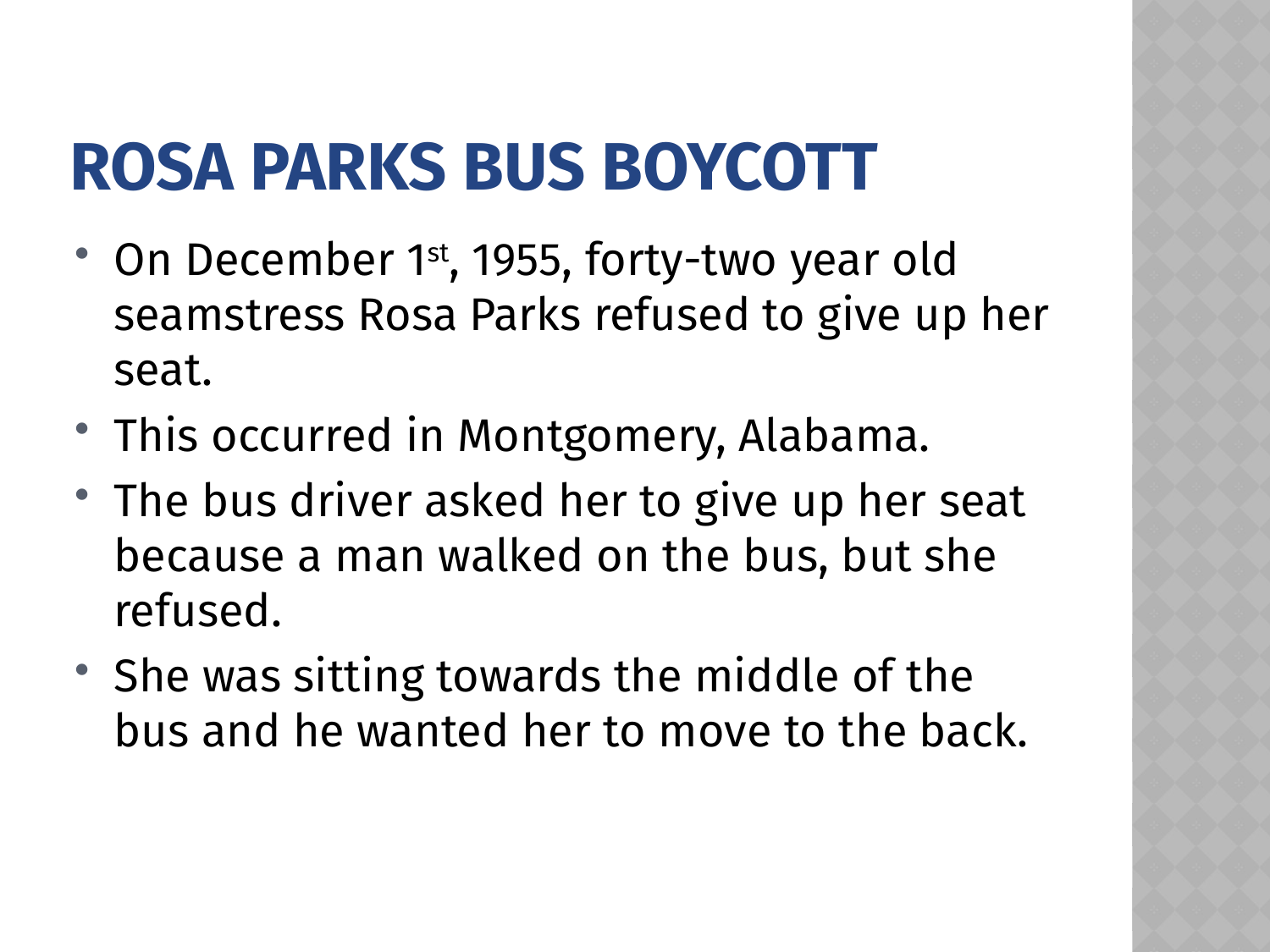

# Rosa Parks Bus boycott
On December 1st, 1955, forty-two year old seamstress Rosa Parks refused to give up her seat.
This occurred in Montgomery, Alabama.
The bus driver asked her to give up her seat because a man walked on the bus, but she refused.
She was sitting towards the middle of the bus and he wanted her to move to the back.